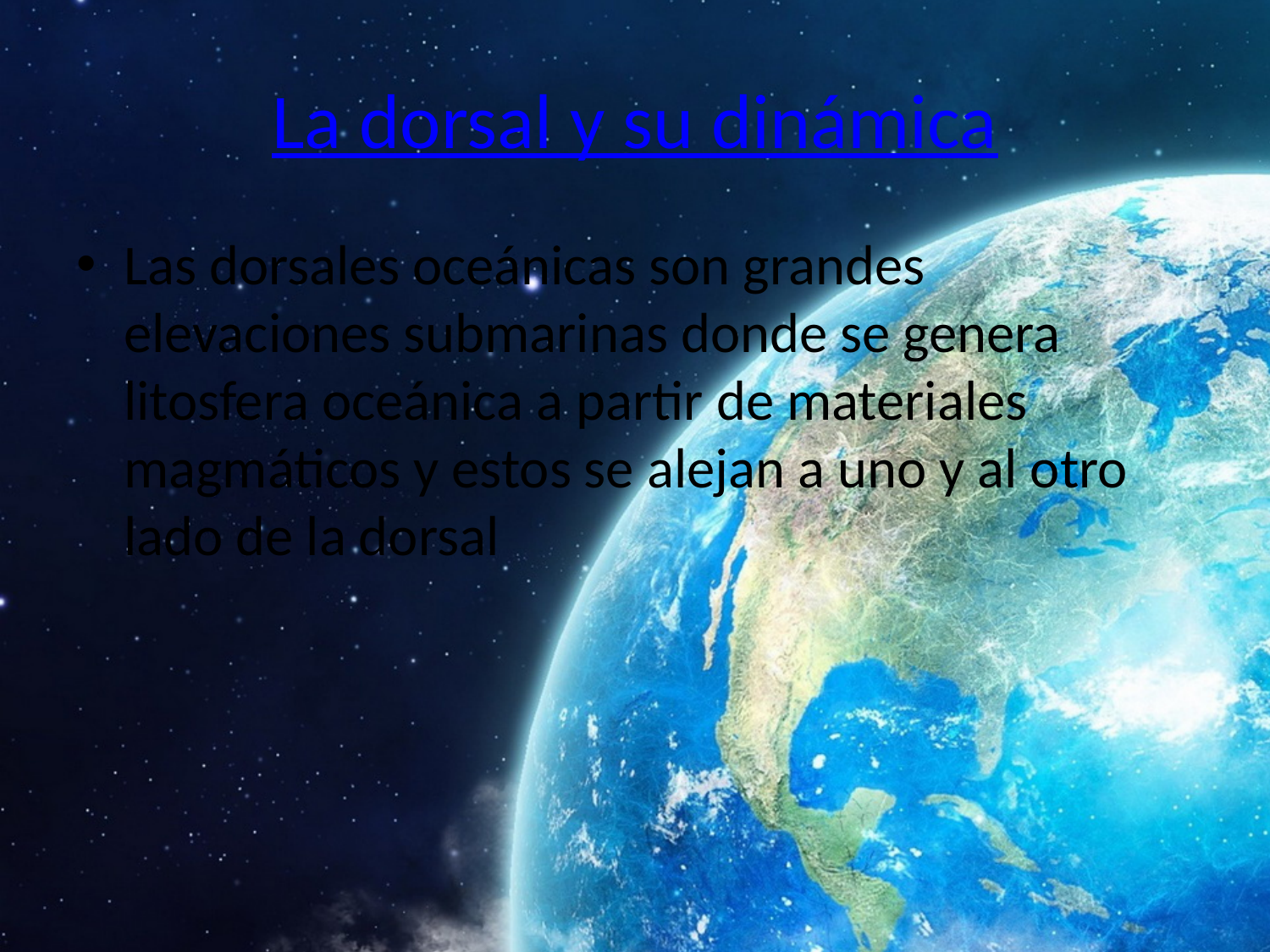

# La dorsal y su dinámica
Las dorsales oceánicas son grandes elevaciones submarinas donde se genera litosfera oceánica a partir de materiales magmáticos y estos se alejan a uno y al otro lado de la dorsal